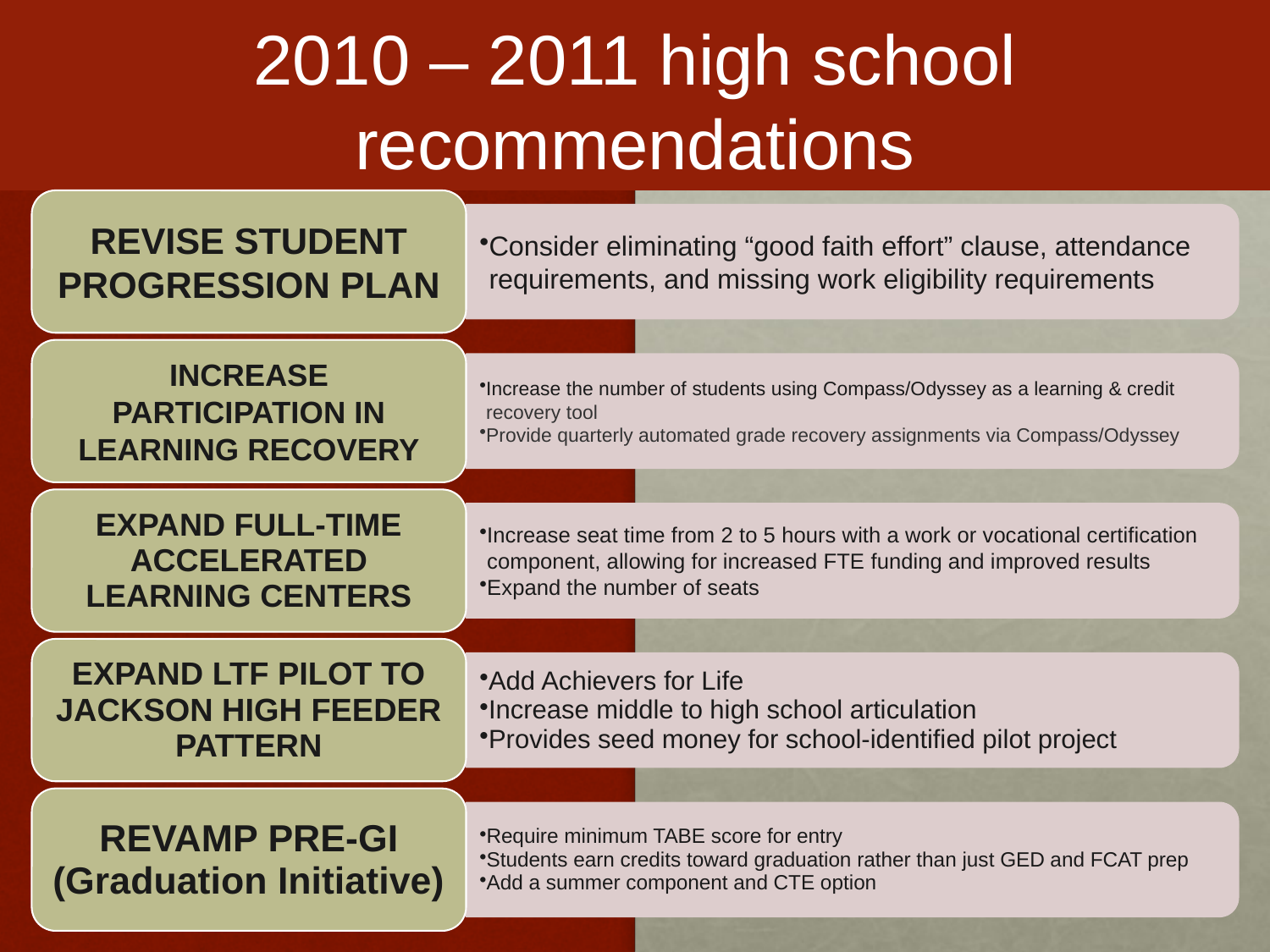

# 2010 – 2011 high school recommendations
REVISE STUDENT PROGRESSION PLAN
EXPAND Full-Time Accelerated learning centers
Consider eliminating “good faith effort” clause, attendance requirements, and missing work eligibility requirements
EXPAND LTF PILOT TO JACKSON HIGH FEEDER PATTERN
REVAMP PRE-GI
(Graduation Initiative)
Expand the number of seats
Add Achievers for Life
Increase seat time from 2 to 5 hours with a work or vocational certification component, allowing for increased FTE funding and improved results
Increase middle to high school articulation
Require minimum TABE score for entry
Students earn credits toward graduation rather than just GED and FCAT prep
INCREASE PARTICIPATION IN LEARNING RECOVERY
Increase the number of students using Compass/Odyssey as a learning & credit recovery tool
Provides seed money for school-identified pilot project
Provide quarterly automated grade recovery assignments via Compass/Odyssey
Add a summer component and CTE option
17